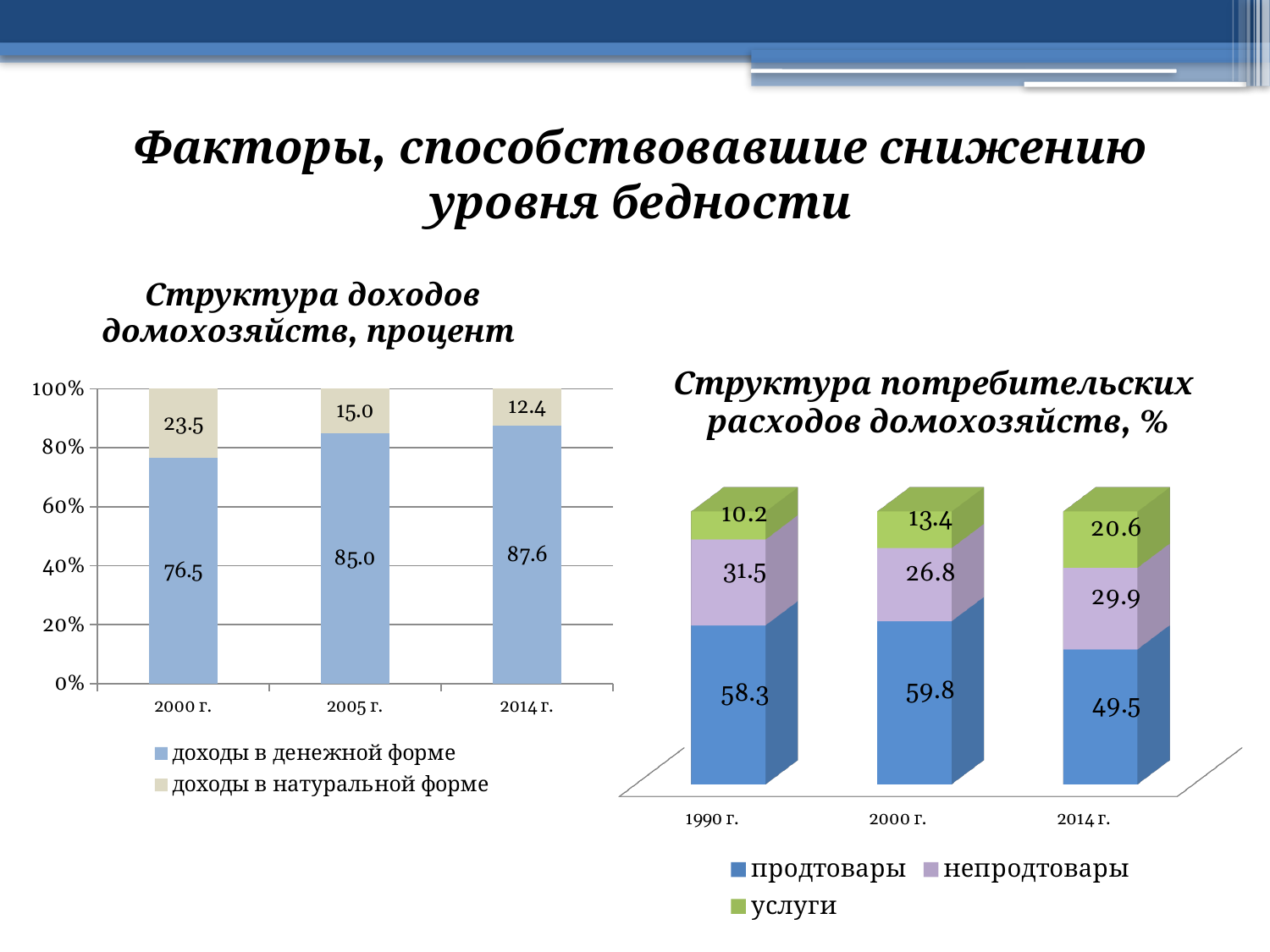

Факторы, способствовавшие снижению уровня бедности
# Структура доходов домохозяйств, процент
Структура потребительских
расходов домохозяйств, %

### Chart

| Category | доходы в денежной форме | доходы в натуральной форме |
|---|---|---|
| 2000 г. | 76.5 | 23.5 |
| 2005 г. | 85.0 | 15.0 |
| 2014 г. | 87.6 | 12.4 |

[unsupported chart]